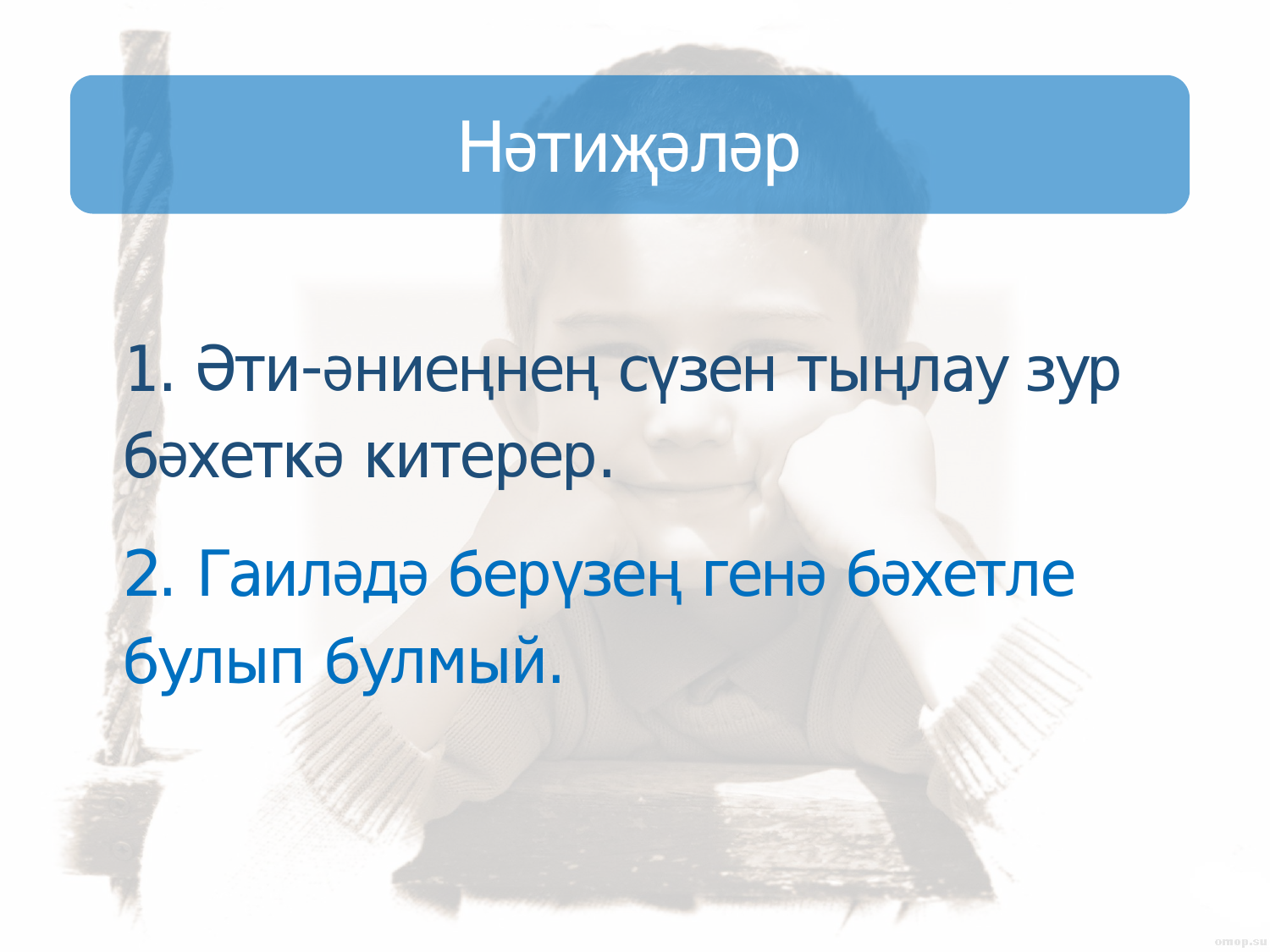

Нәтиҗәләр
1. Әти-әниеңнең сүзен тыңлау зур бәхеткә китерер.
2. Гаиләдә берүзең генә бәхетле булып булмый.